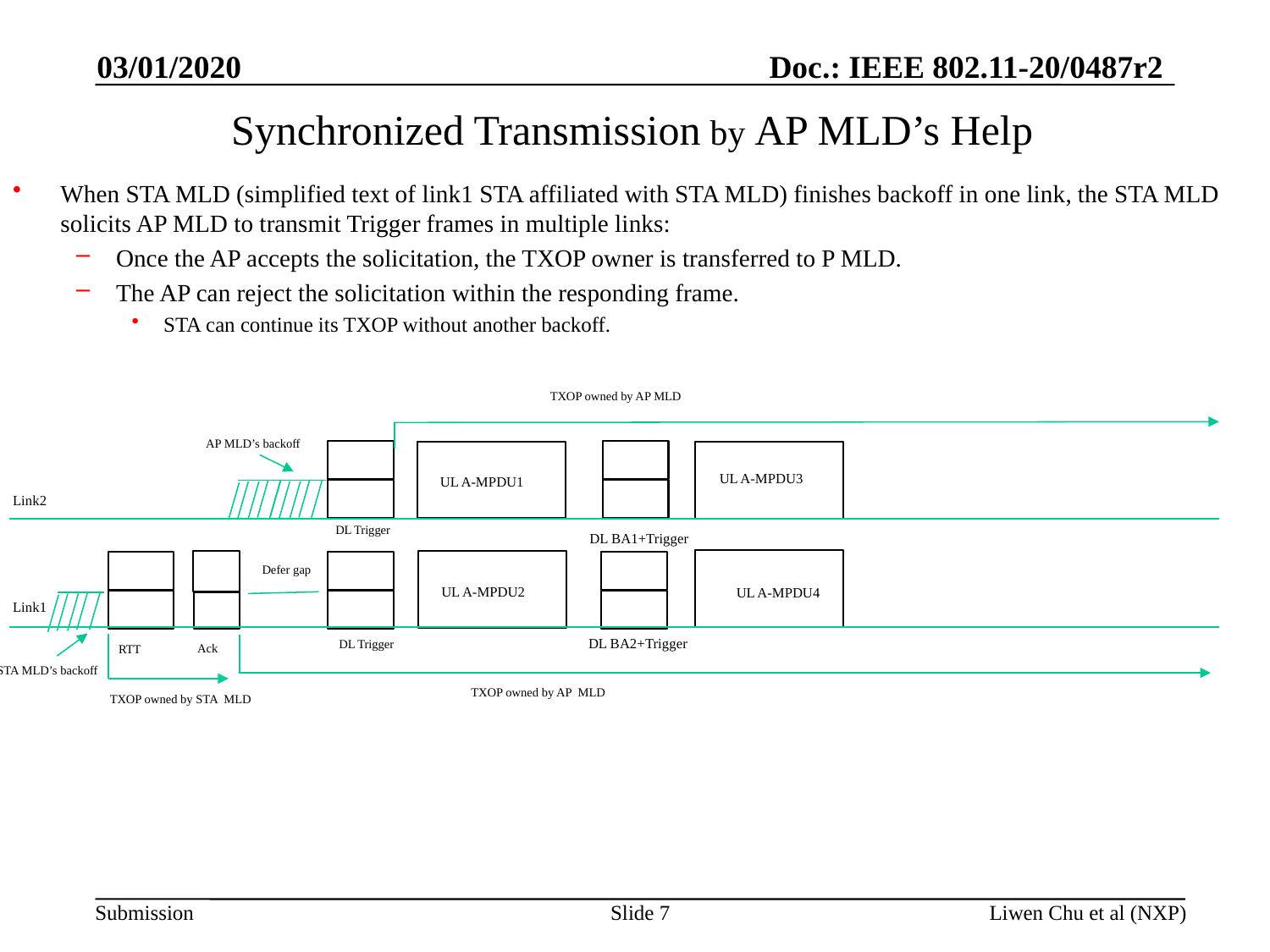

03/01/2020
# Synchronized Transmission by AP MLD’s Help
When STA MLD (simplified text of link1 STA affiliated with STA MLD) finishes backoff in one link, the STA MLD solicits AP MLD to transmit Trigger frames in multiple links:
Once the AP accepts the solicitation, the TXOP owner is transferred to P MLD.
The AP can reject the solicitation within the responding frame.
STA can continue its TXOP without another backoff.

TXOP owned by AP MLD
AP MLD’s backoff

UL A-MPDU3
UL A-MPDU1

Link2
DL Trigger
DL BA1+Trigger

Defer gap
UL A-MPDU2
UL A-MPDU4

Link1

DL BA2+Trigger
DL Trigger
Ack
RTT
STA MLD’s backoff
TXOP owned by AP  MLD
TXOP owned by STA  MLD
Slide 7
Liwen Chu et al (NXP)